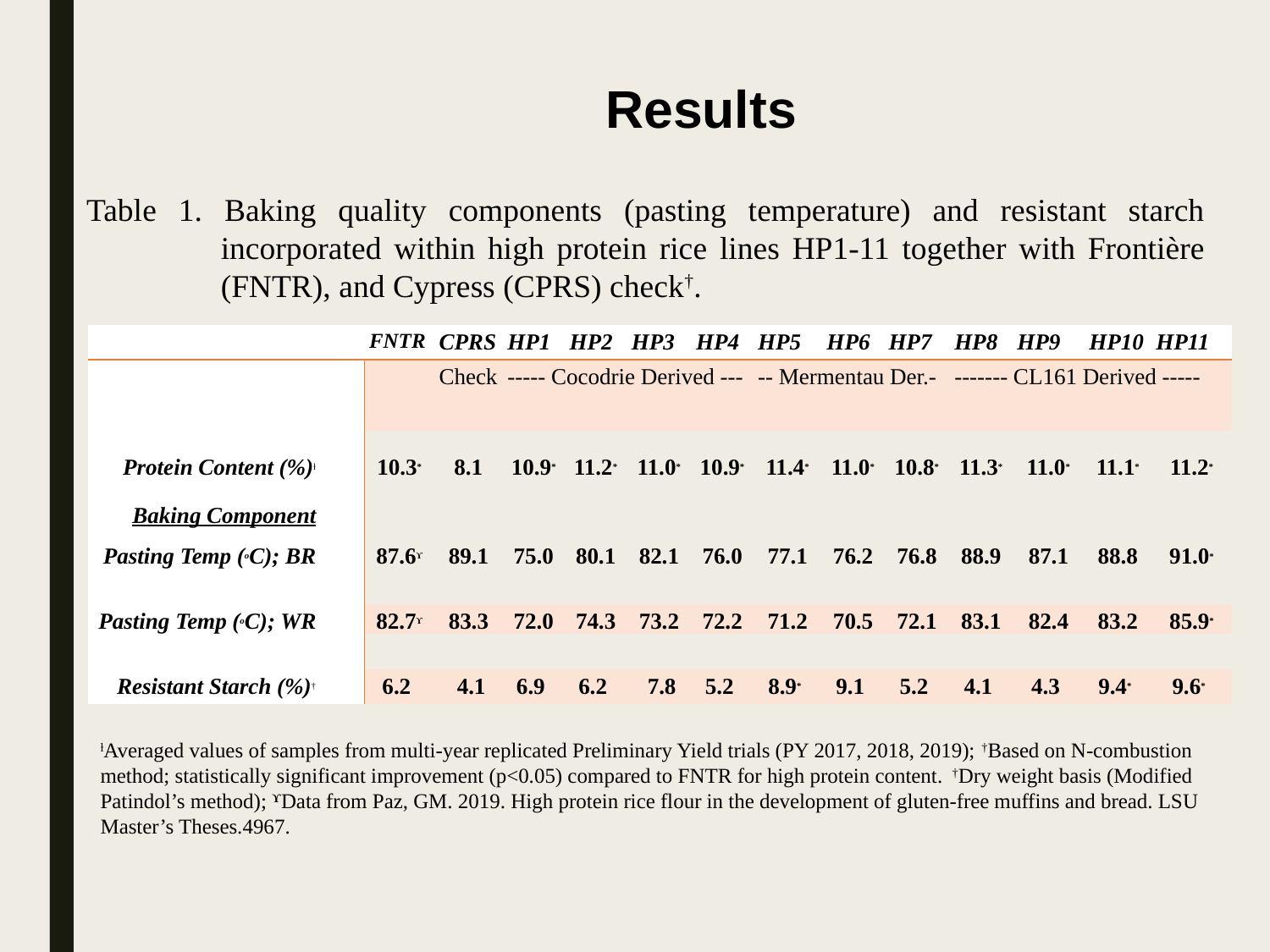

Results
Table 1. Baking quality components (pasting temperature) and resistant starch incorporated within high protein rice lines HP1-11 together with Frontière (FNTR), and Cypress (CPRS) check†.
|  | FNTR | CPRS | HP1 | HP2 | HP3 | HP4 | HP5 | HP6 | HP7 | HP8 | HP9 | HP10 | HP11 |
| --- | --- | --- | --- | --- | --- | --- | --- | --- | --- | --- | --- | --- | --- |
|  |  | Check | ----- Cocodrie Derived --- |  |  |  | -- Mermentau Der.- |  |  | ------- CL161 Derived ----- |  |  |  |
| Protein Content (%)ƚ | 10.3\* | 8.1 | 10.9\* | 11.2\* | 11.0\* | 10.9\* | 11.4\* | 11.0\* | 10.8\* | 11.3\* | 11.0\* | 11.1\* | 11.2\* |
| Baking Component Pasting Temp (oC); BR | 87.6ϒ | 89.1 | 75.0 | 80.1 | 82.1 | 76.0 | 77.1 | 76.2 | 76.8 | 88.9 | 87.1 | 88.8 | 91.0\* |
| Pasting Temp (oC); WR | 82.7ϒ | 83.3 | 72.0 | 74.3 | 73.2 | 72.2 | 71.2 | 70.5 | 72.1 | 83.1 | 82.4 | 83.2 | 85.9\* |
|  |  |  |  |  |  |  |  |  |  |  |  |  |  |
| Resistant Starch (%)† | 6.2 | 4.1 | 6.9 | 6.2 | 7.8 | 5.2 | 8.9\* | 9.1 | 5.2 | 4.1 | 4.3 | 9.4\* | 9.6\* |
ƚAveraged values of samples from multi-year replicated Preliminary Yield trials (PY 2017, 2018, 2019); †Based on N-combustion method; statistically significant improvement (p<0.05) compared to FNTR for high protein content.  †Dry weight basis (Modified Patindol’s method); ϒData from Paz, GM. 2019. High protein rice flour in the development of gluten-free muffins and bread. LSU Master’s Theses.4967.